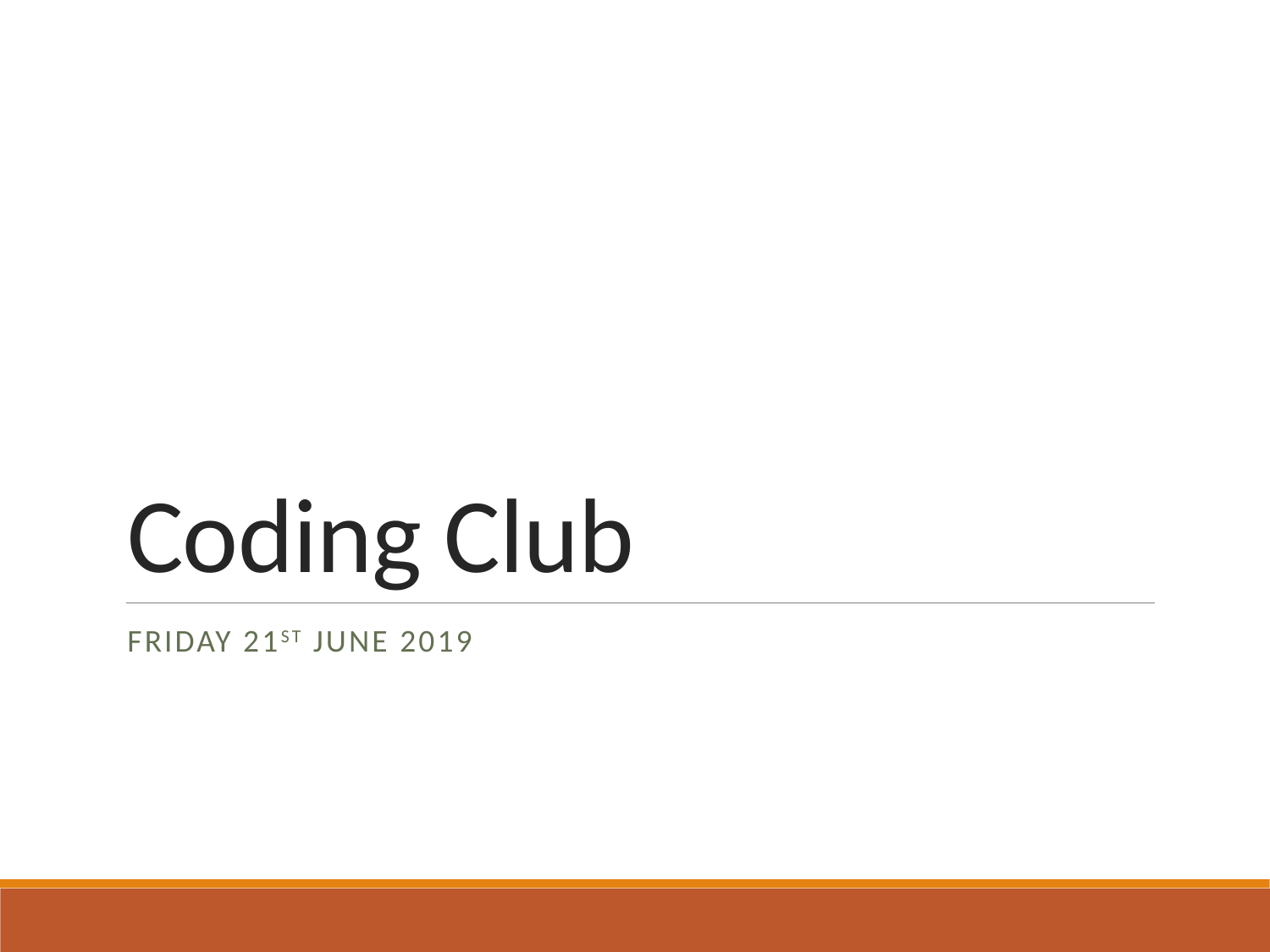

# Coding Club
Friday 21st June 2019